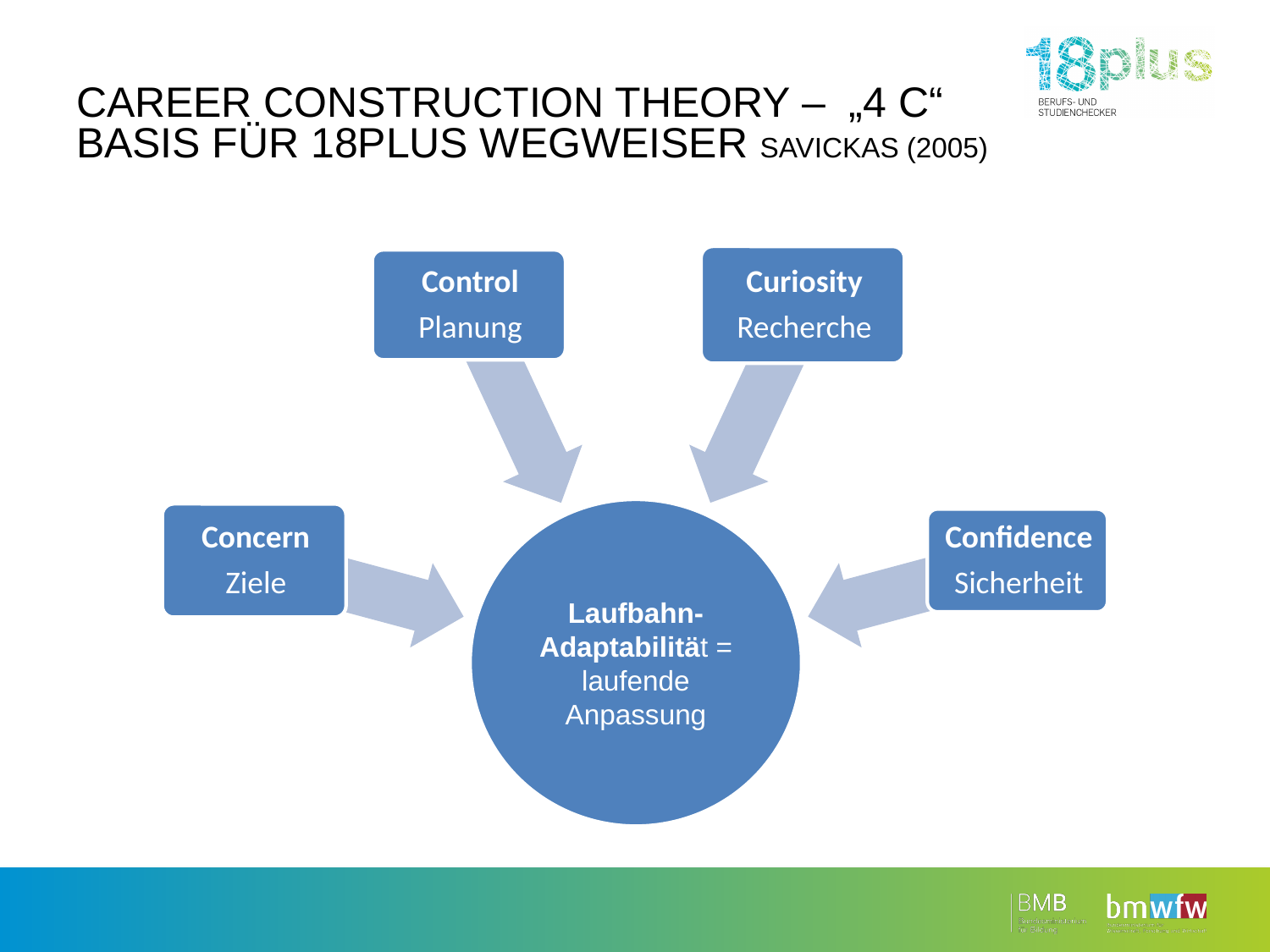

# CarEER ConstRUCTION Theory –  „4 c“ Basis für 18plus wegweiser Savickas (2005)
Laufbahn-Adaptabilität = laufende Anpassung
Concern
Ziele
Control
Planung
Curiosity
Recherche
Confidence
Sicherheit